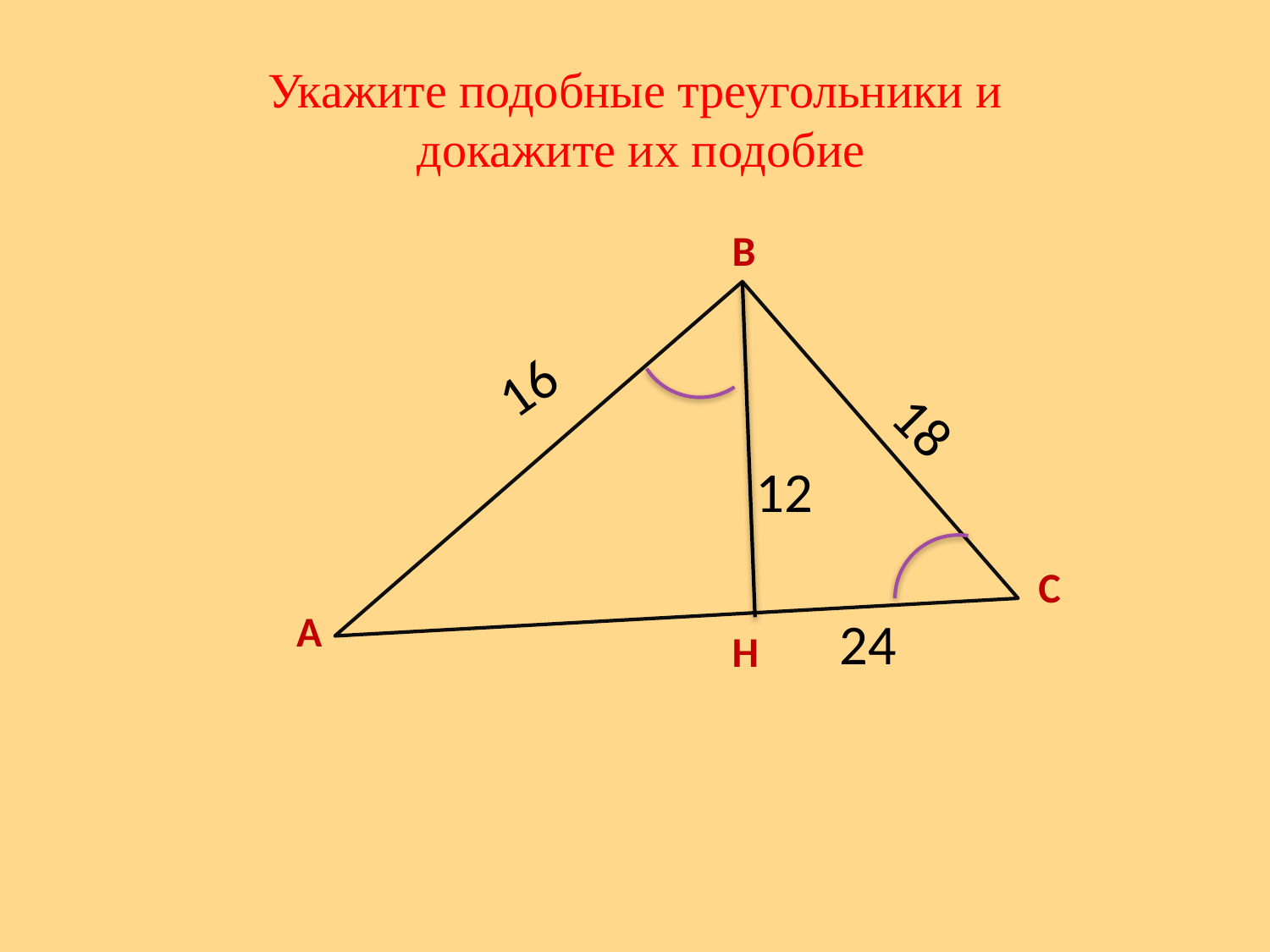

# Укажите подобные треугольники и докажите их подобие
В

16
18

12

С
А
24
Н